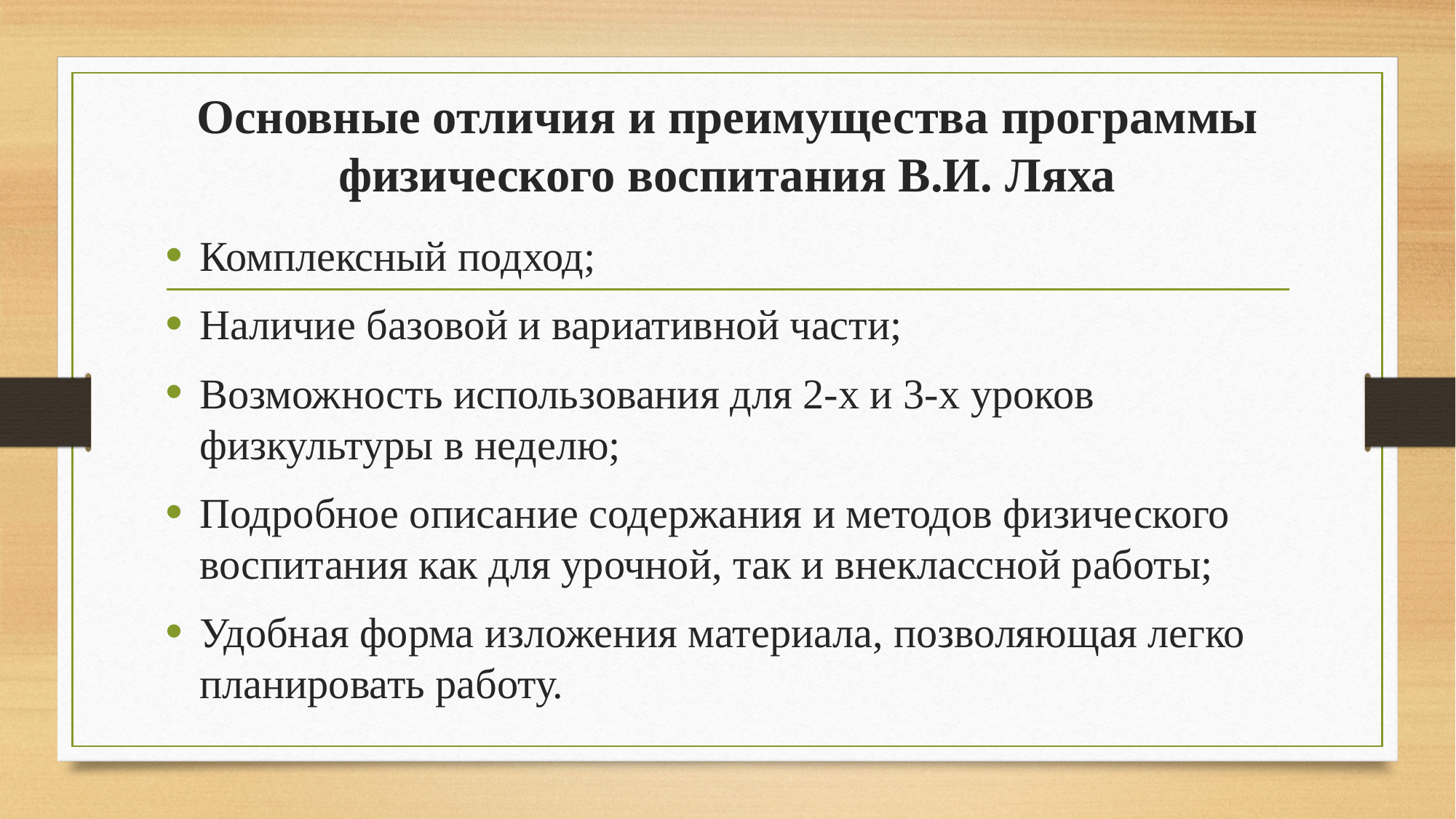

# Основные отличия и преимущества программы физического воспитания В.И. Ляха
Комплексный подход;
Наличие базовой и вариативной части;
Возможность использования для 2-х и 3-х уроков физкультуры в неделю;
Подробное описание содержания и методов физического воспитания как для урочной, так и внеклассной работы;
Удобная форма изложения материала, позволяющая легко планировать работу.